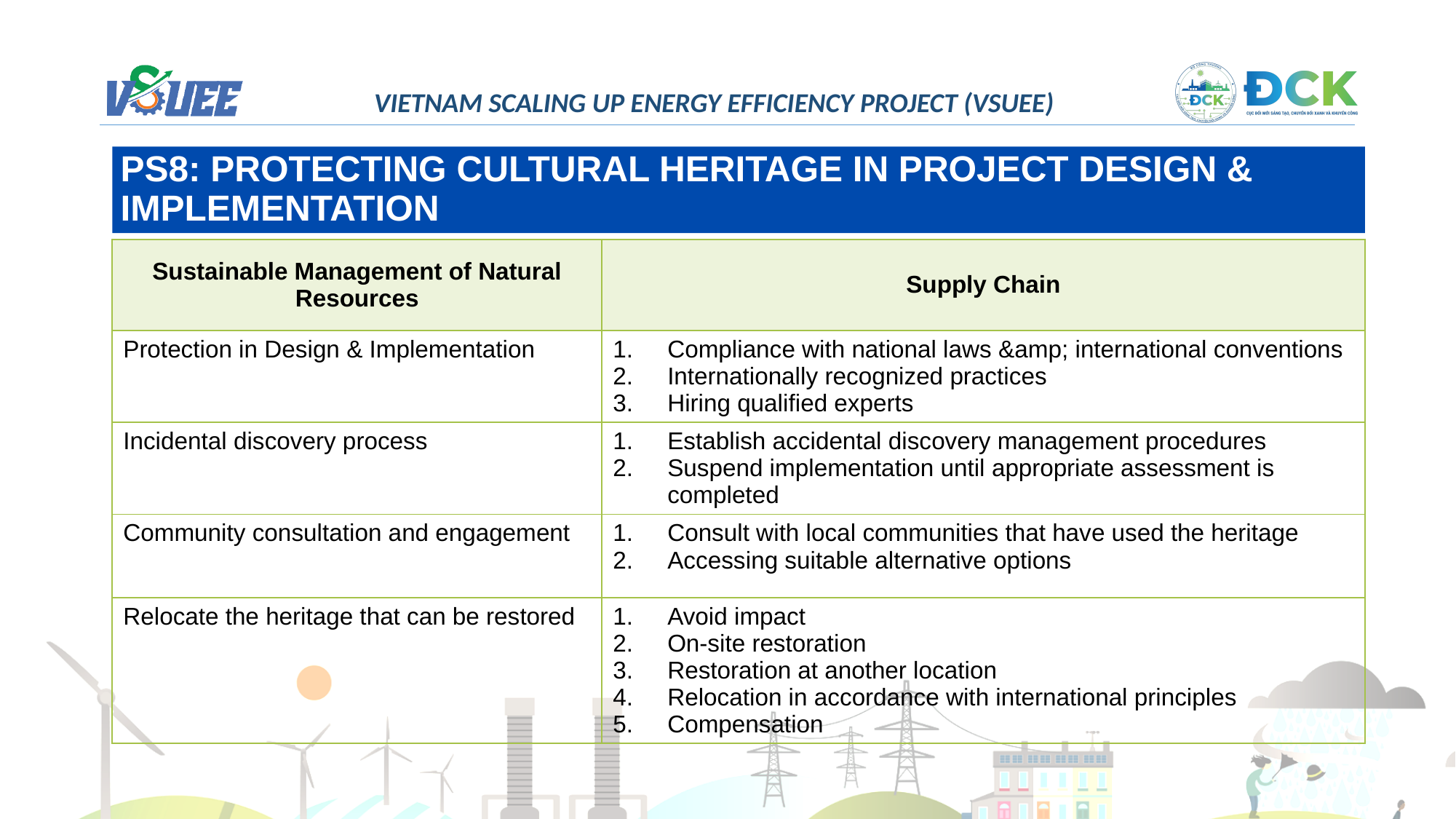

PS8: PROTECTING CULTURAL HERITAGE IN PROJECT DESIGN & IMPLEMENTATION
| Sustainable Management of Natural Resources | Supply Chain |
| --- | --- |
| Protection in Design & Implementation | Compliance with national laws &amp; international conventions Internationally recognized practices Hiring qualified experts |
| Incidental discovery process | Establish accidental discovery management procedures Suspend implementation until appropriate assessment is completed |
| Community consultation and engagement | Consult with local communities that have used the heritage Accessing suitable alternative options |
| Relocate the heritage that can be restored | Avoid impact On-site restoration Restoration at another location Relocation in accordance with international principles Compensation |